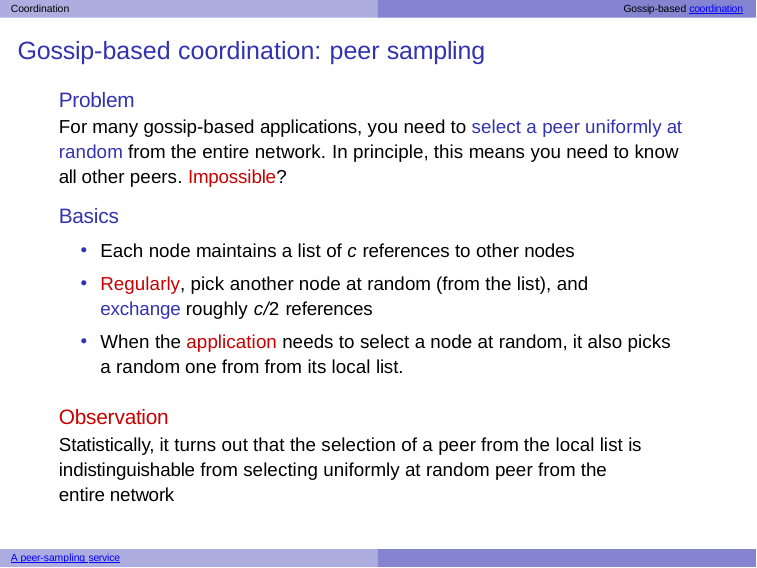

Coordination	Gossip-based coordination
# Gossip-based coordination: peer sampling
Problem
For many gossip-based applications, you need to select a peer uniformly at random from the entire network. In principle, this means you need to know all other peers. Impossible?
Basics
Each node maintains a list of c references to other nodes
Regularly, pick another node at random (from the list), and exchange roughly c/2 references
When the application needs to select a node at random, it also picks a random one from from its local list.

Observation
Statistically, it turns out that the selection of a peer from the local list is indistinguishable from selecting uniformly at random peer from the entire network
A peer-sampling service